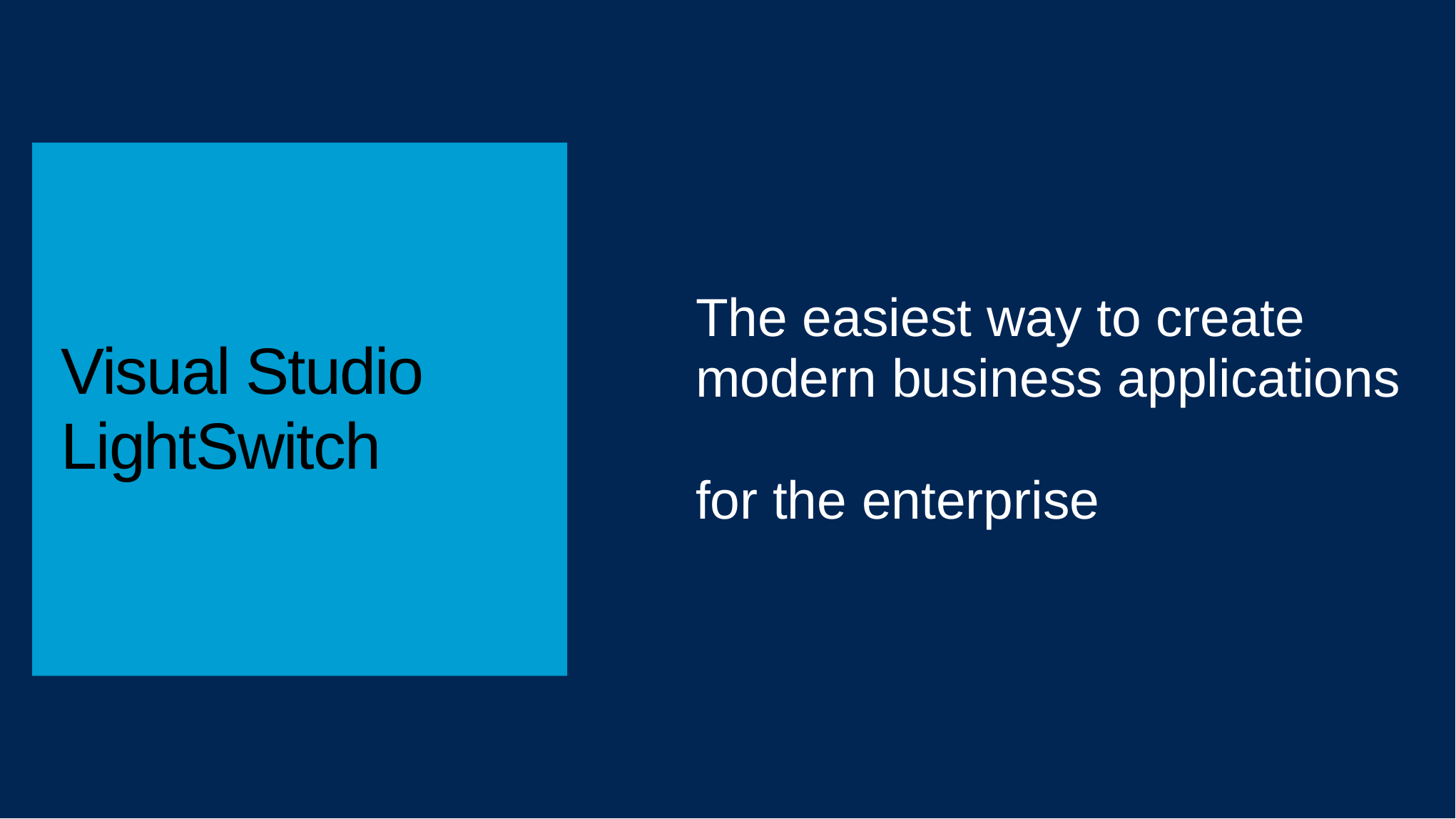

# Visual Studio LightSwitch
The easiest way to create
modern business applications
for the enterprise